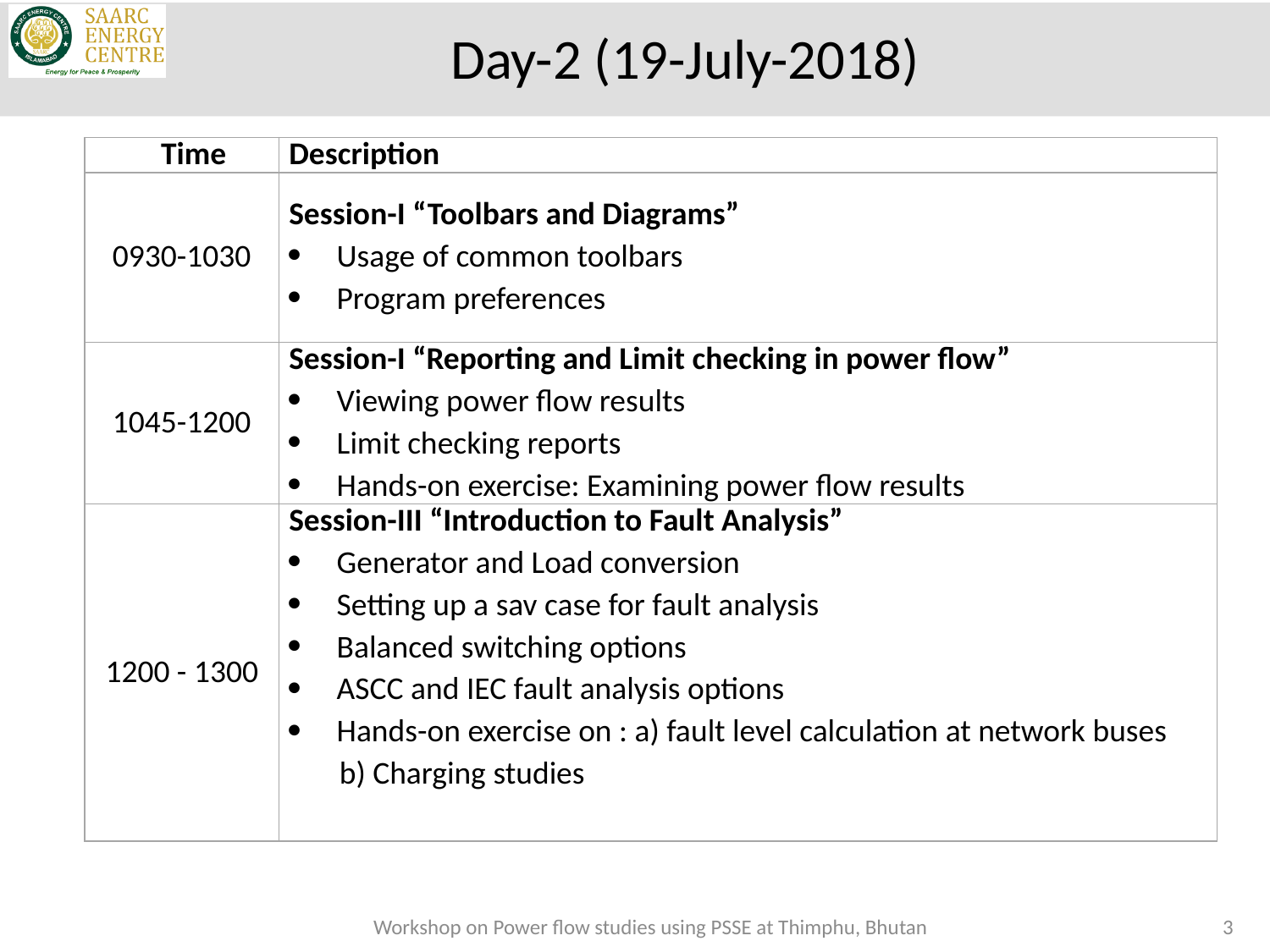

# Day-2 (19-July-2018)
| Time | Description |
| --- | --- |
| 0930-1030 | Session-I “Toolbars and Diagrams” Usage of common toolbars Program preferences |
| 1045-1200 | Session-I “Reporting and Limit checking in power flow” Viewing power flow results Limit checking reports Hands-on exercise: Examining power flow results |
| 1200 - 1300 | Session-III “Introduction to Fault Analysis” Generator and Load conversion Setting up a sav case for fault analysis Balanced switching options ASCC and IEC fault analysis options Hands-on exercise on : a) fault level calculation at network buses b) Charging studies |
3
Workshop on Power flow studies using PSSE at Thimphu, Bhutan